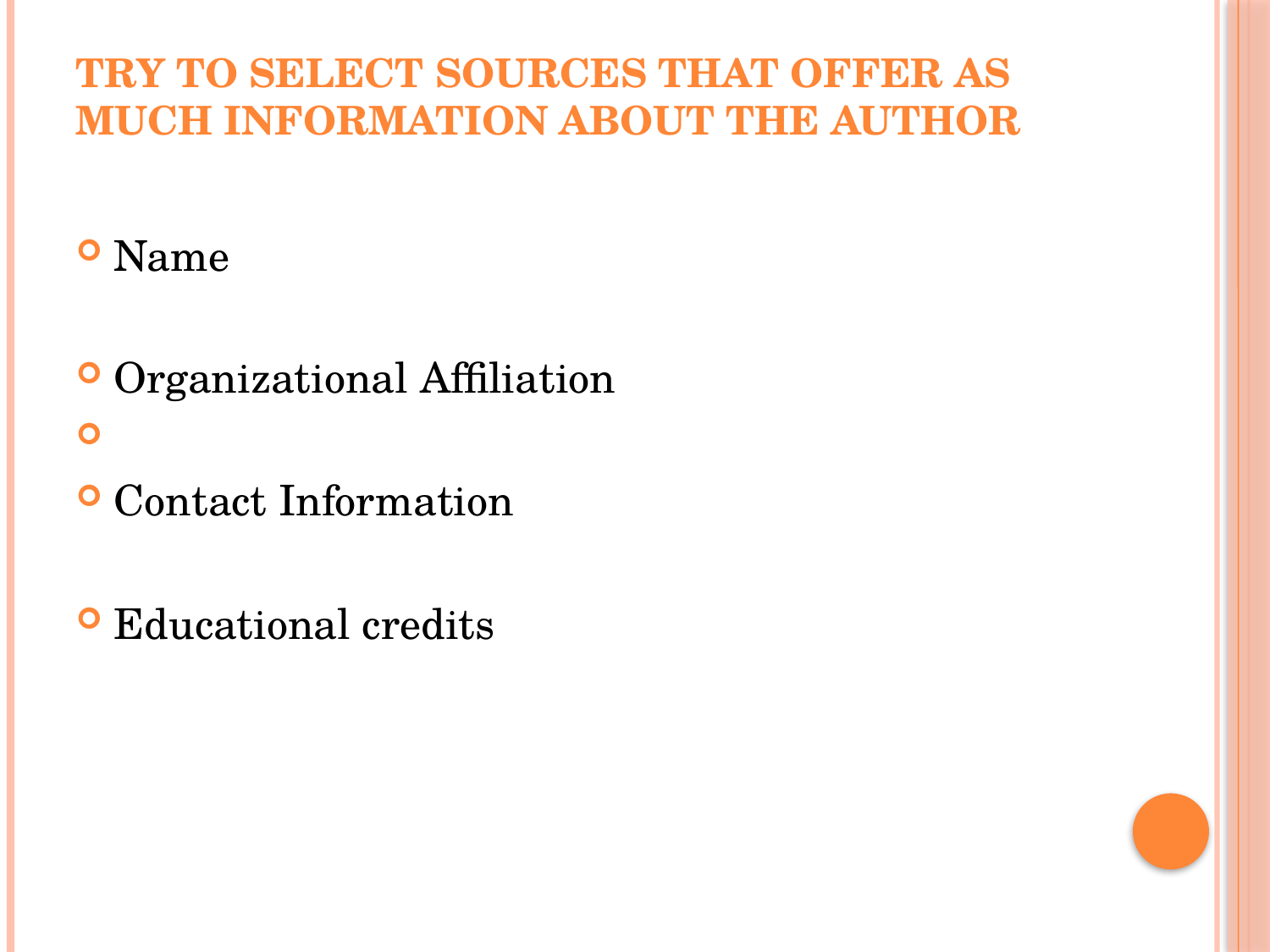

# Try to select sources that offer as much information about the author
Name

Organizational Affiliation

Contact Information

Educational credits